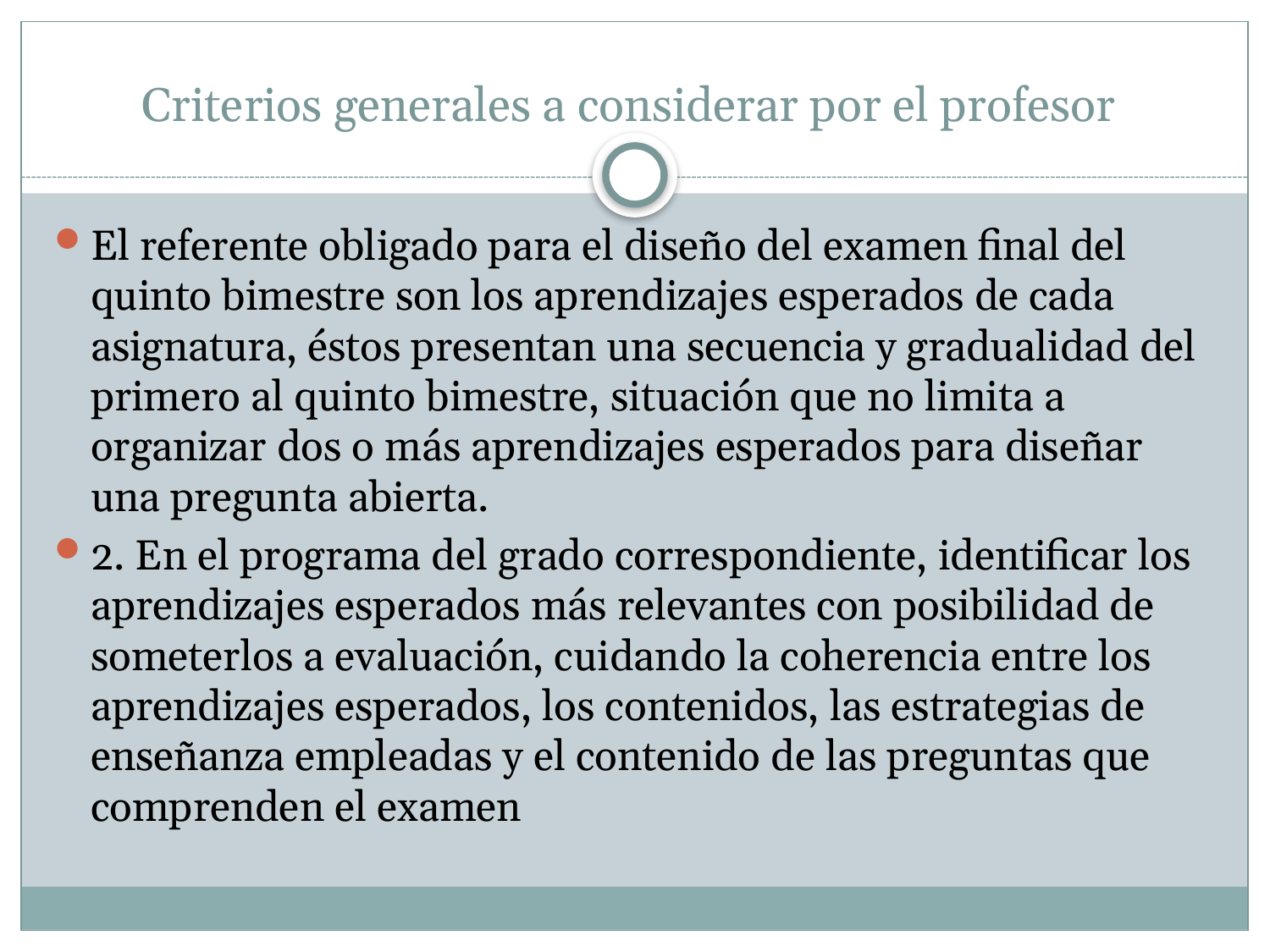

# Criterios generales a considerar por el profesor
El referente obligado para el diseño del examen final del quinto bimestre son los aprendizajes esperados de cada asignatura, éstos presentan una secuencia y gradualidad del primero al quinto bimestre, situación que no limita a organizar dos o más aprendizajes esperados para diseñar una pregunta abierta.
2. En el programa del grado correspondiente, identificar los aprendizajes esperados más relevantes con posibilidad de someterlos a evaluación, cuidando la coherencia entre los aprendizajes esperados, los contenidos, las estrategias de enseñanza empleadas y el contenido de las preguntas que comprenden el examen